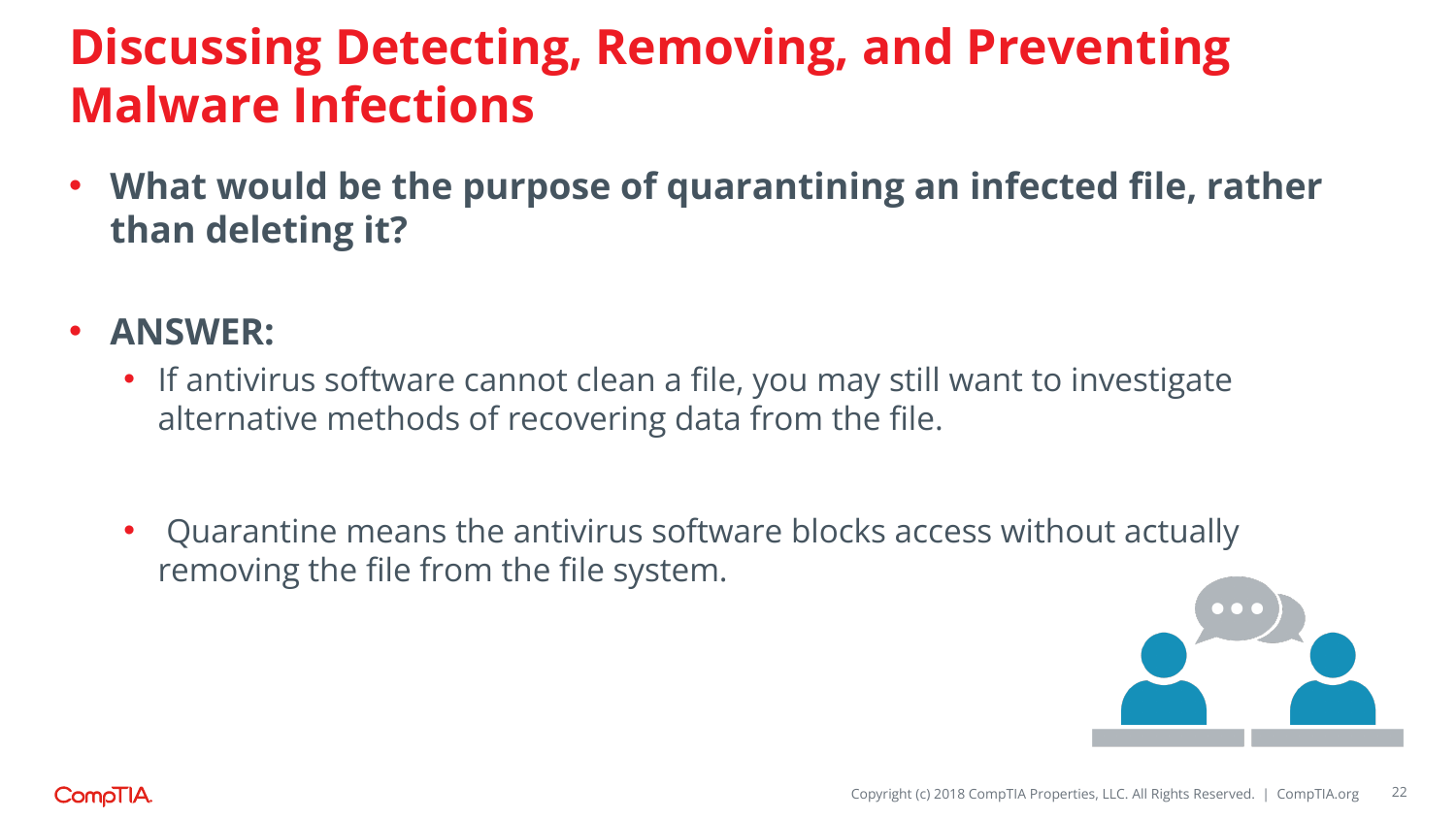

# Discussing Detecting, Removing, and Preventing Malware Infections
What would be the purpose of quarantining an infected file, rather than deleting it?

ANSWER:
If antivirus software cannot clean a file, you may still want to investigate alternative methods of recovering data from the file.

 Quarantine means the antivirus software blocks access without actually removing the file from the file system.
22